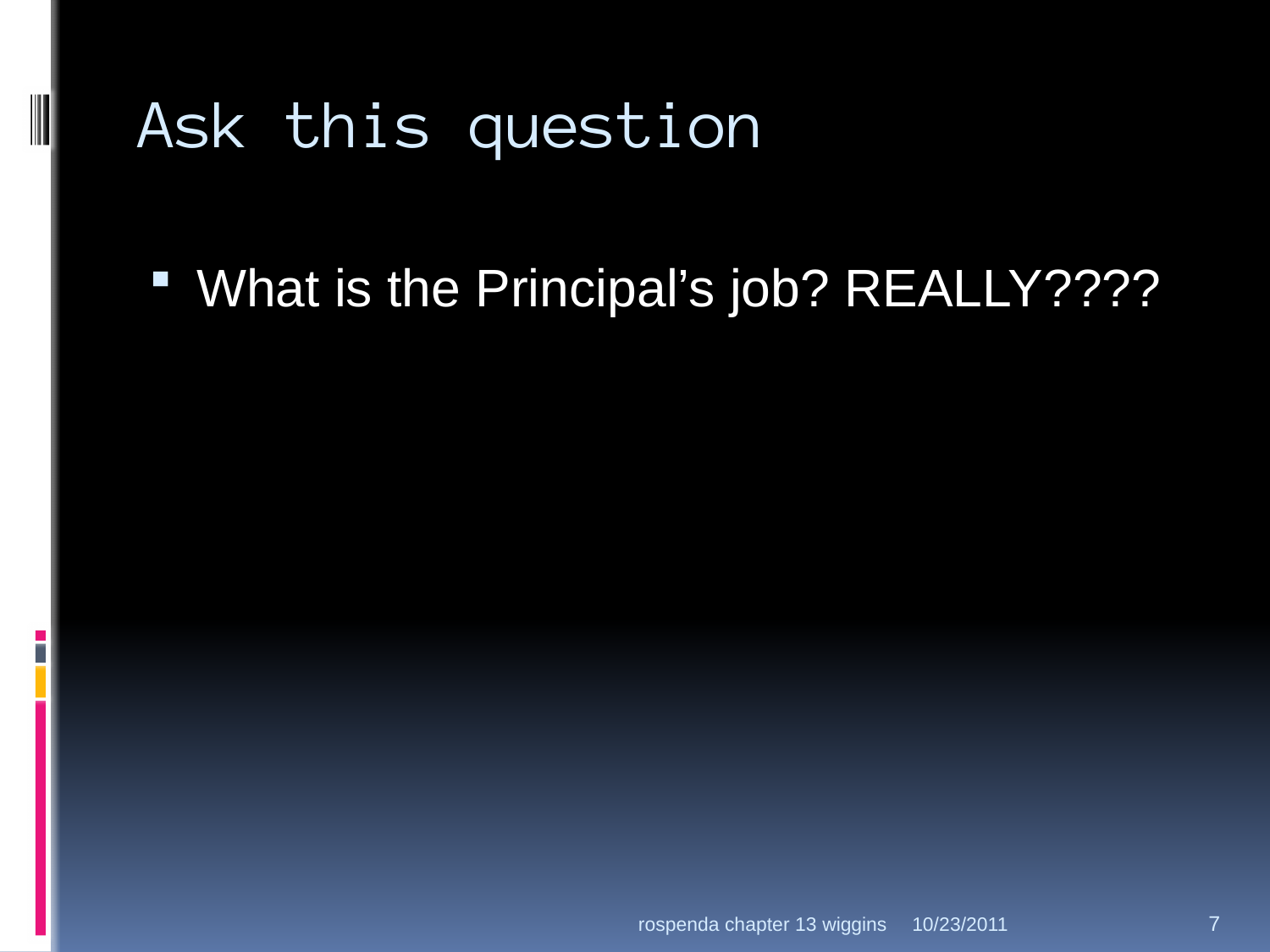

# Ask this question
What is the Principal’s job? REALLY????
rospenda chapter 13 wiggins
10/23/2011
7